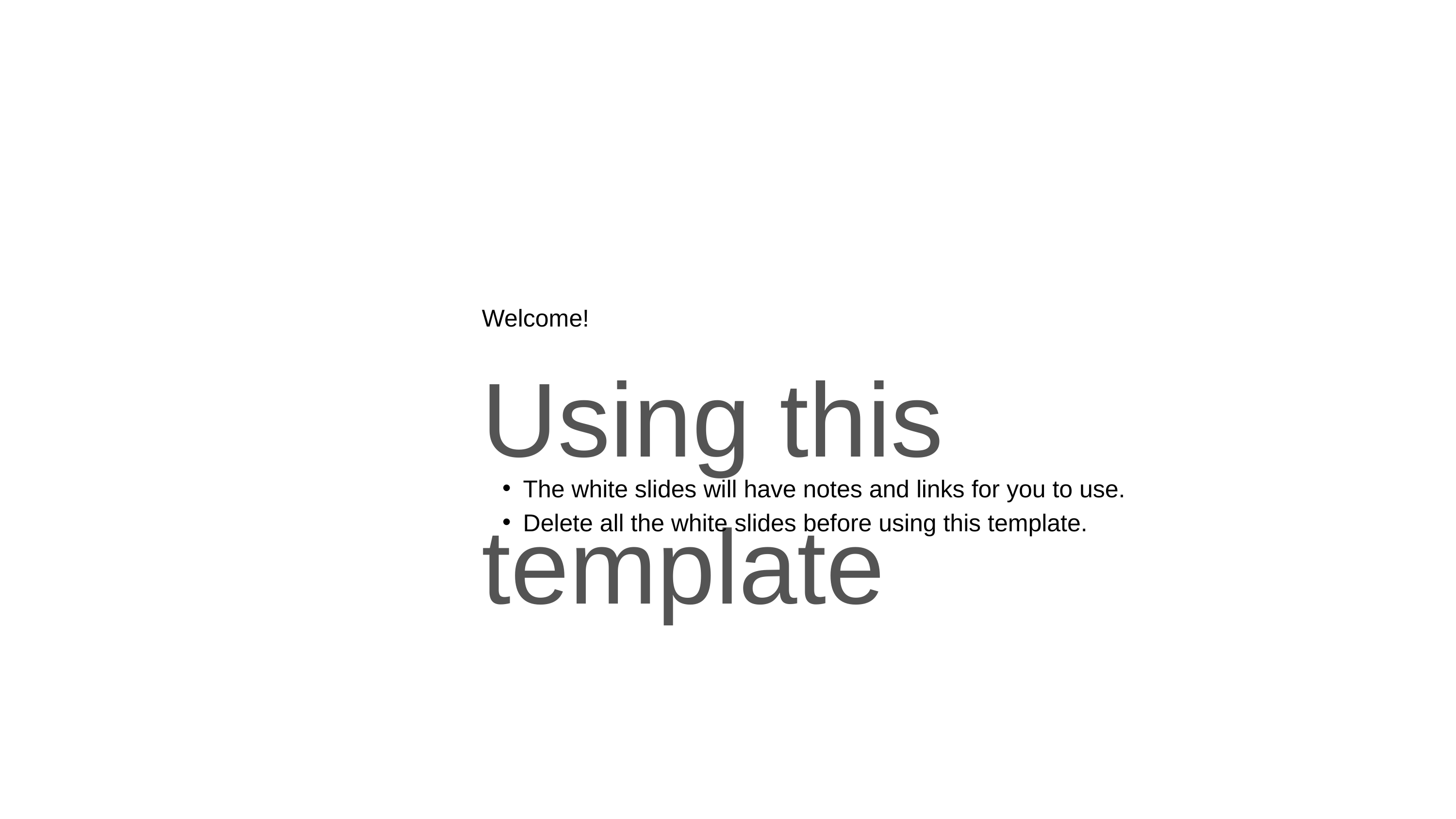

Welcome!
Using this template
The white slides will have notes and links for you to use.
Delete all the white slides before using this template.